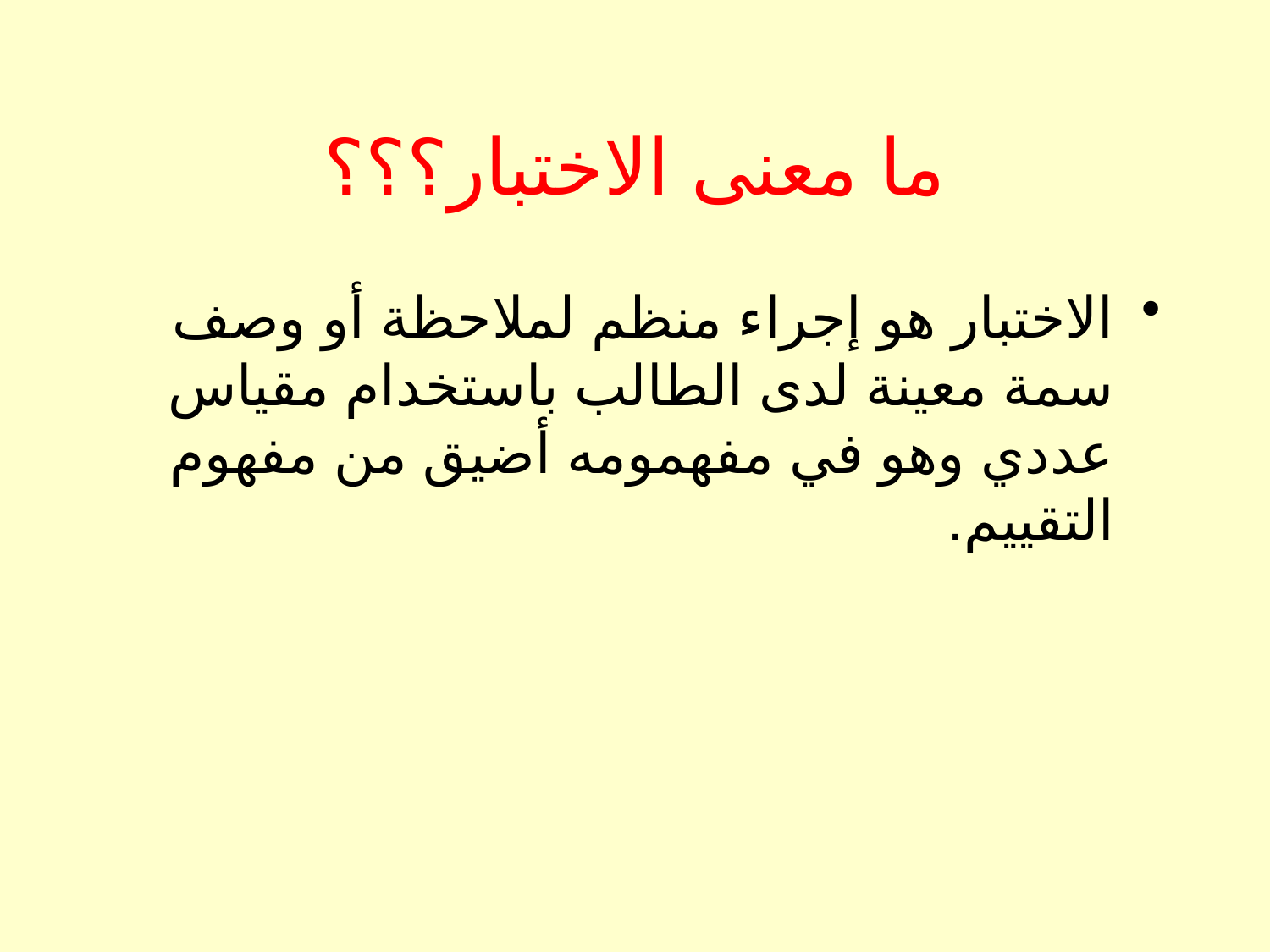

# ما معنى الاختبار؟؟؟
الاختبار هو إجراء منظم لملاحظة أو وصف سمة معينة لدى الطالب باستخدام مقياس عددي وهو في مفهمومه أضيق من مفهوم التقييم.